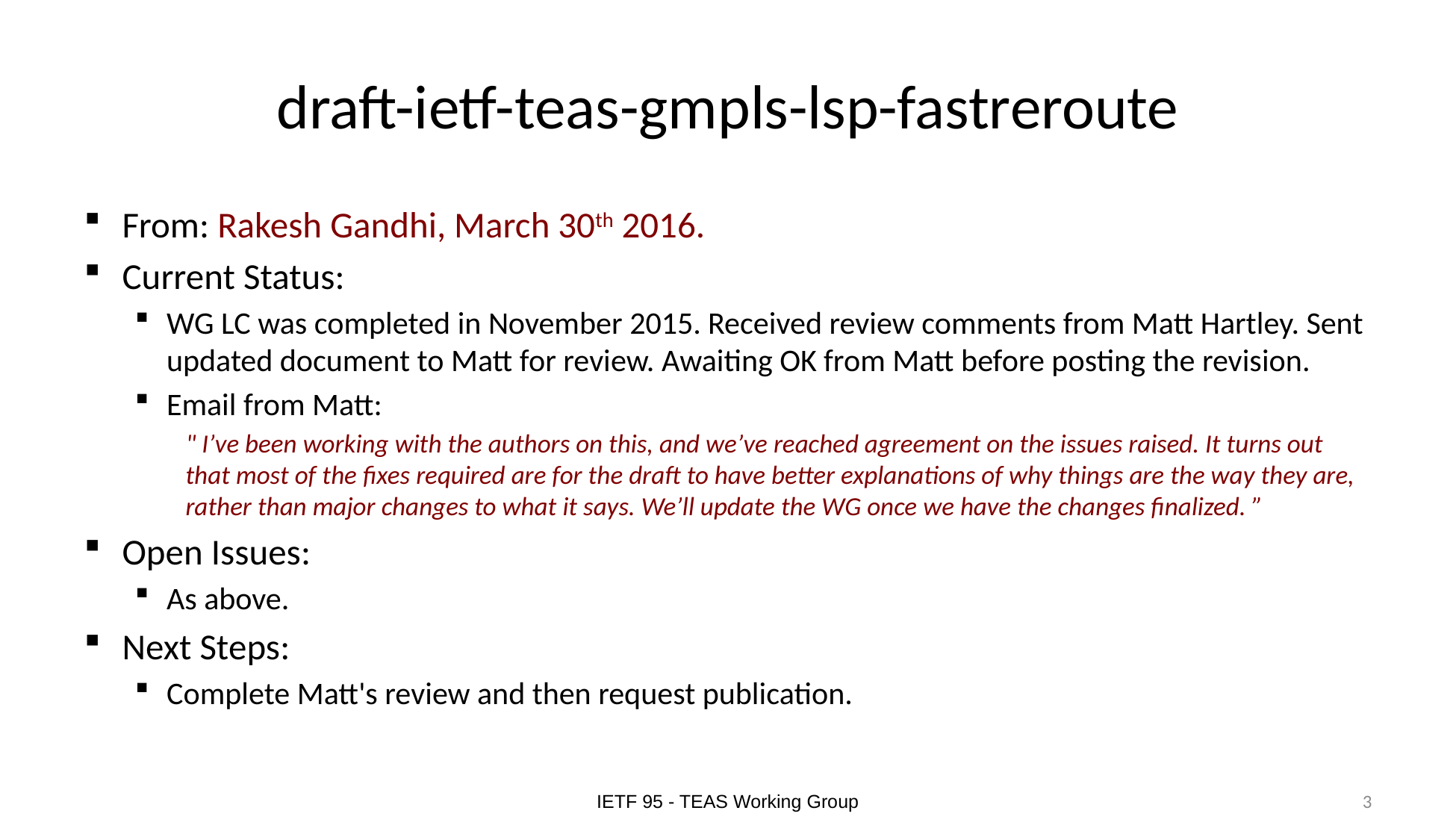

# draft-ietf-teas-gmpls-lsp-fastreroute
From: Rakesh Gandhi, March 30th 2016.
Current Status:
WG LC was completed in November 2015. Received review comments from Matt Hartley. Sent updated document to Matt for review. Awaiting OK from Matt before posting the revision.
Email from Matt:
" I’ve been working with the authors on this, and we’ve reached agreement on the issues raised. It turns out that most of the fixes required are for the draft to have better explanations of why things are the way they are, rather than major changes to what it says. We’ll update the WG once we have the changes finalized. ”
Open Issues:
As above.
Next Steps:
Complete Matt's review and then request publication.

IETF 95 - TEAS Working Group
3